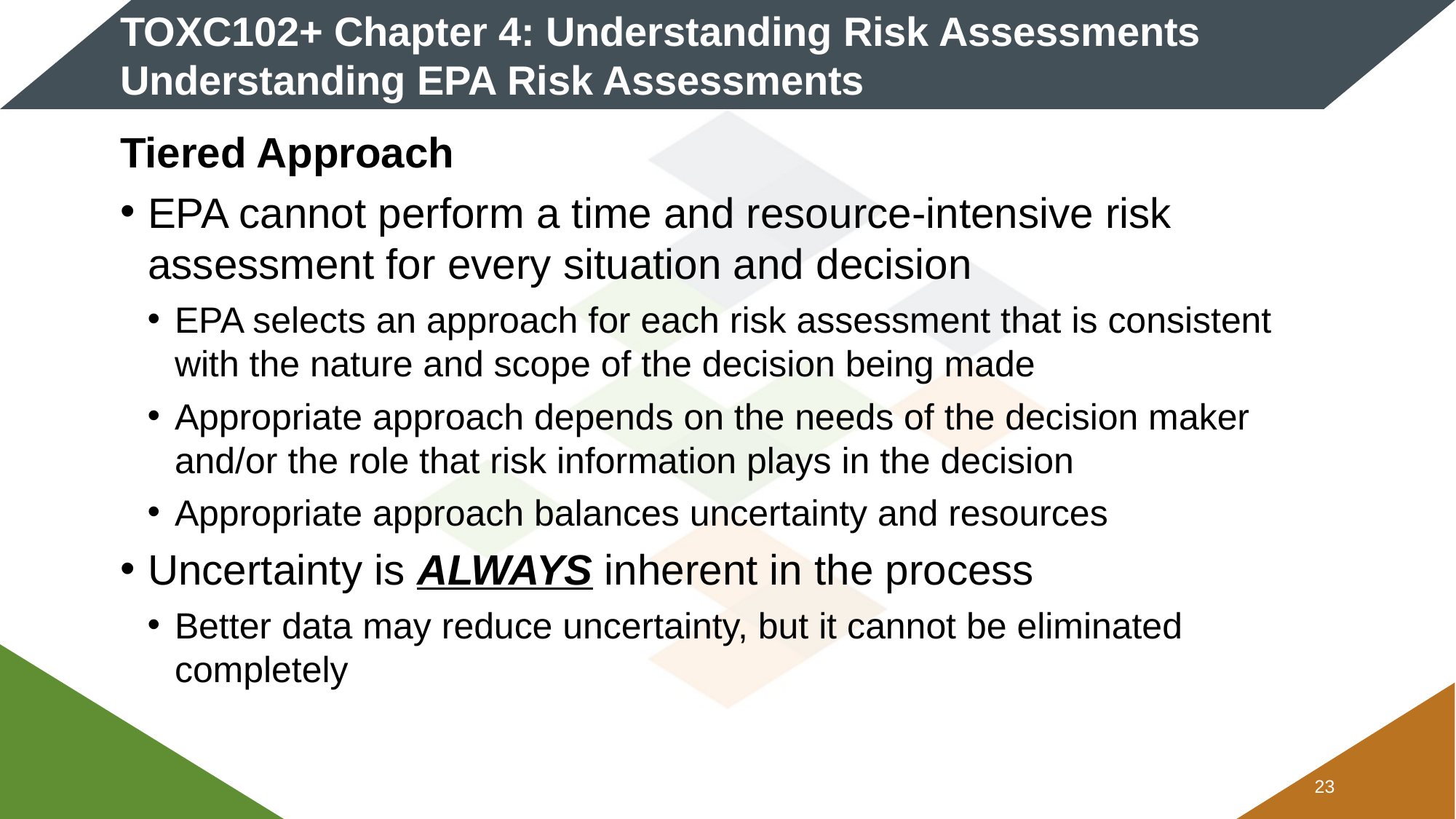

# TOXC102+ Chapter 4: Understanding Risk Assessments Understanding EPA Risk Assessments
Tiered Approach
EPA cannot perform a time and resource-intensive risk assessment for every situation and decision
EPA selects an approach for each risk assessment that is consistent with the nature and scope of the decision being made
Appropriate approach depends on the needs of the decision maker and/or the role that risk information plays in the decision
Appropriate approach balances uncertainty and resources
Uncertainty is ALWAYS inherent in the process
Better data may reduce uncertainty, but it cannot be eliminated completely
23